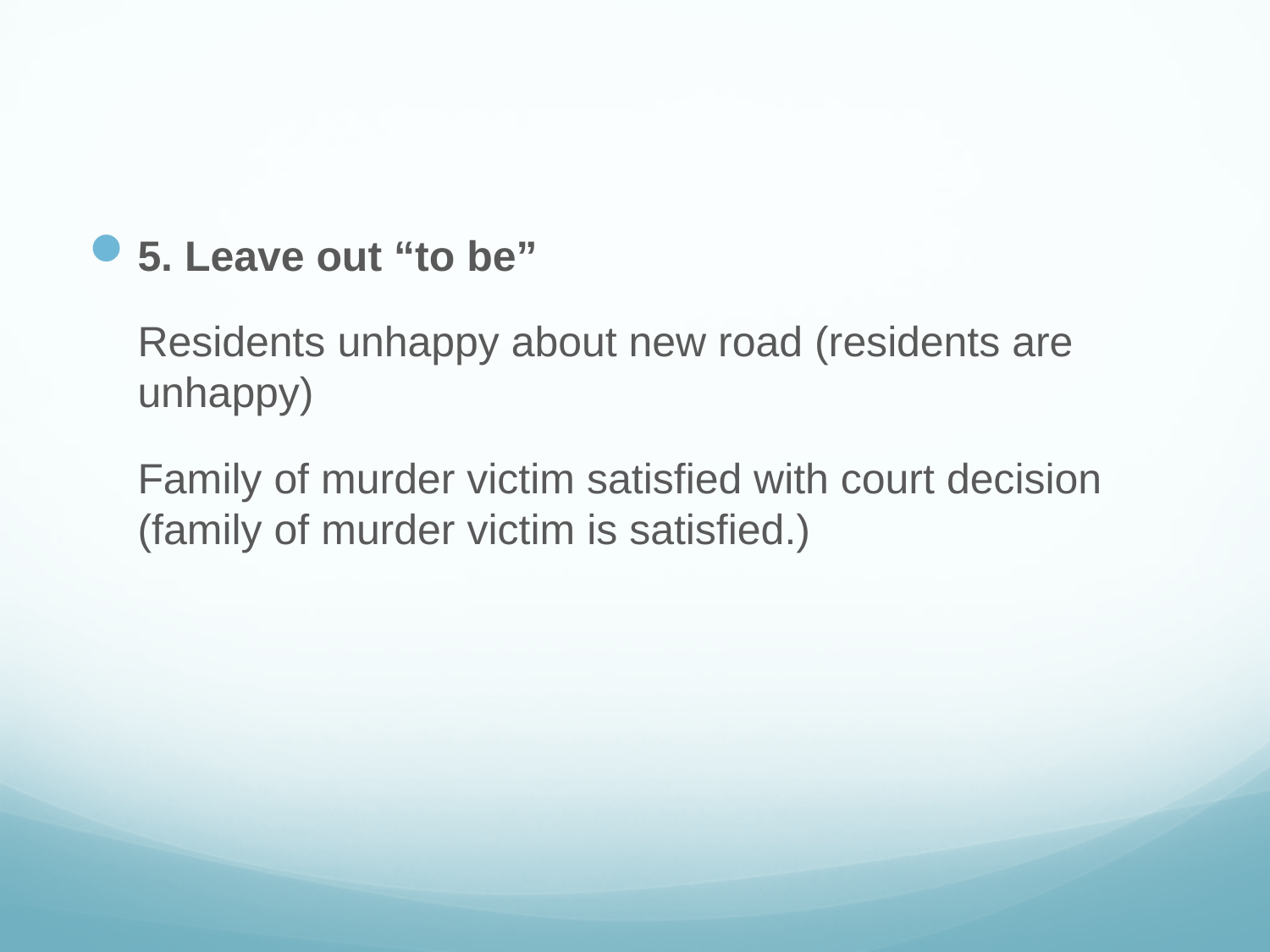

5. Leave out “to be”
	Residents unhappy about new road (residents are unhappy)
	Family of murder victim satisfied with court decision (family of murder victim is satisfied.)